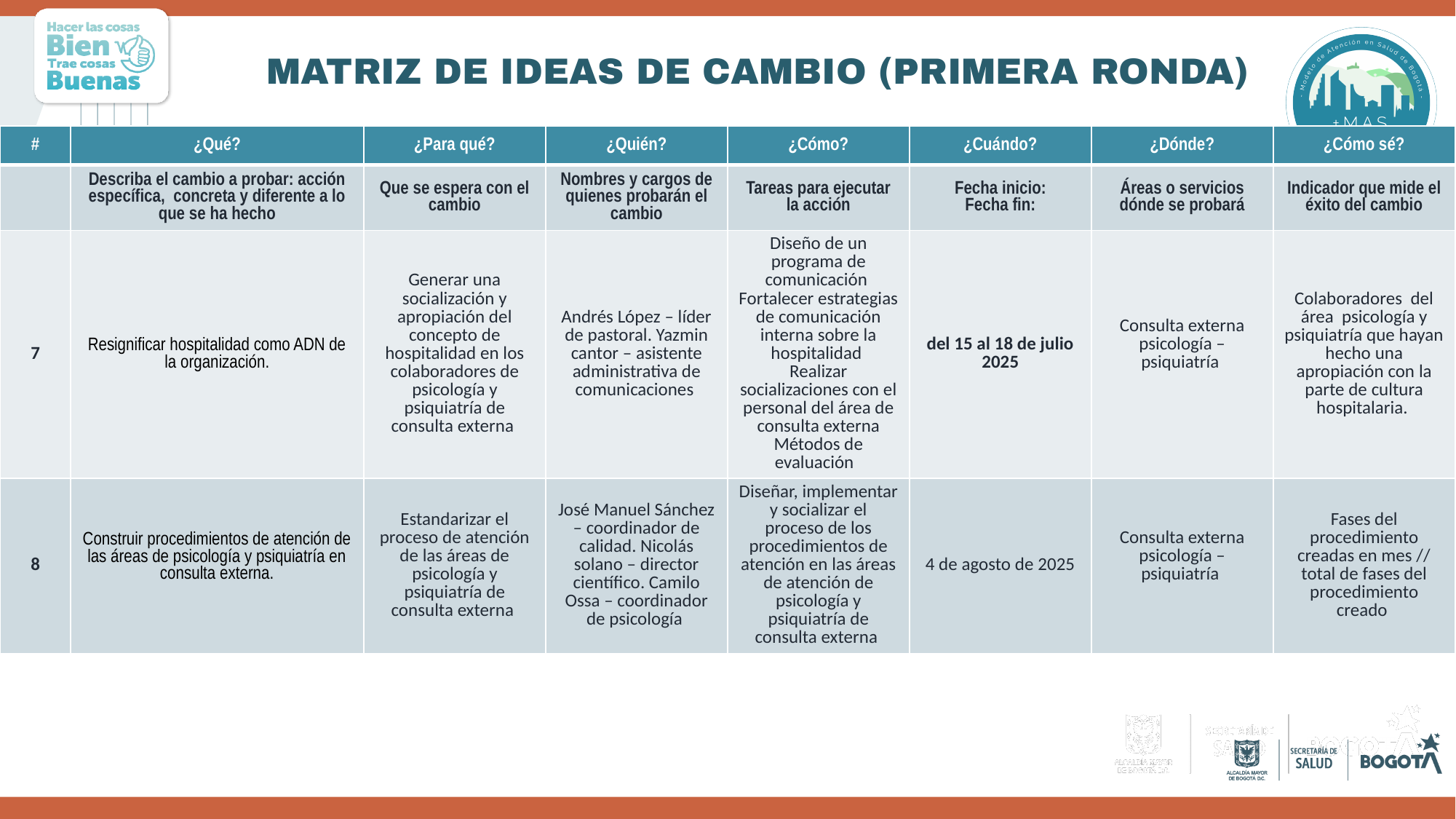

MATRIZ DE IDEAS DE CAMBIO (PRIMERA RONDA)
| # | ¿Qué? | ¿Para qué? | ¿Quién? | ¿Cómo? | ¿Cuándo? | ¿Dónde? | ¿Cómo sé? |
| --- | --- | --- | --- | --- | --- | --- | --- |
|  | Describa el cambio a probar: acción específica, concreta y diferente a lo que se ha hecho | Que se espera con el cambio | Nombres y cargos de quienes probarán el cambio | Tareas para ejecutar la acción | Fecha inicio: Fecha fin: | Áreas o servicios dónde se probará | Indicador que mide el éxito del cambio |
| 7 | Resignificar hospitalidad como ADN de la organización. | Generar una socialización y apropiación del concepto de hospitalidad en los colaboradores de psicología y psiquiatría de consulta externa | Andrés López – líder de pastoral. Yazmin cantor – asistente administrativa de comunicaciones | Diseño de un programa de comunicación Fortalecer estrategias de comunicación interna sobre la hospitalidad Realizar socializaciones con el personal del área de consulta externa Métodos de evaluación | del 15 al 18 de julio 2025 | Consulta externa psicología – psiquiatría | Colaboradores del área psicología y psiquiatría que hayan hecho una apropiación con la parte de cultura hospitalaria. |
| 8 | Construir procedimientos de atención de las áreas de psicología y psiquiatría en consulta externa. | Estandarizar el proceso de atención de las áreas de psicología y psiquiatría de consulta externa | José Manuel Sánchez – coordinador de calidad. Nicolás solano – director científico. Camilo Ossa – coordinador de psicología | Diseñar, implementar y socializar el proceso de los procedimientos de atención en las áreas de atención de psicología y psiquiatría de consulta externa | 4 de agosto de 2025 | Consulta externa psicología – psiquiatría | Fases del procedimiento creadas en mes // total de fases del procedimiento creado |